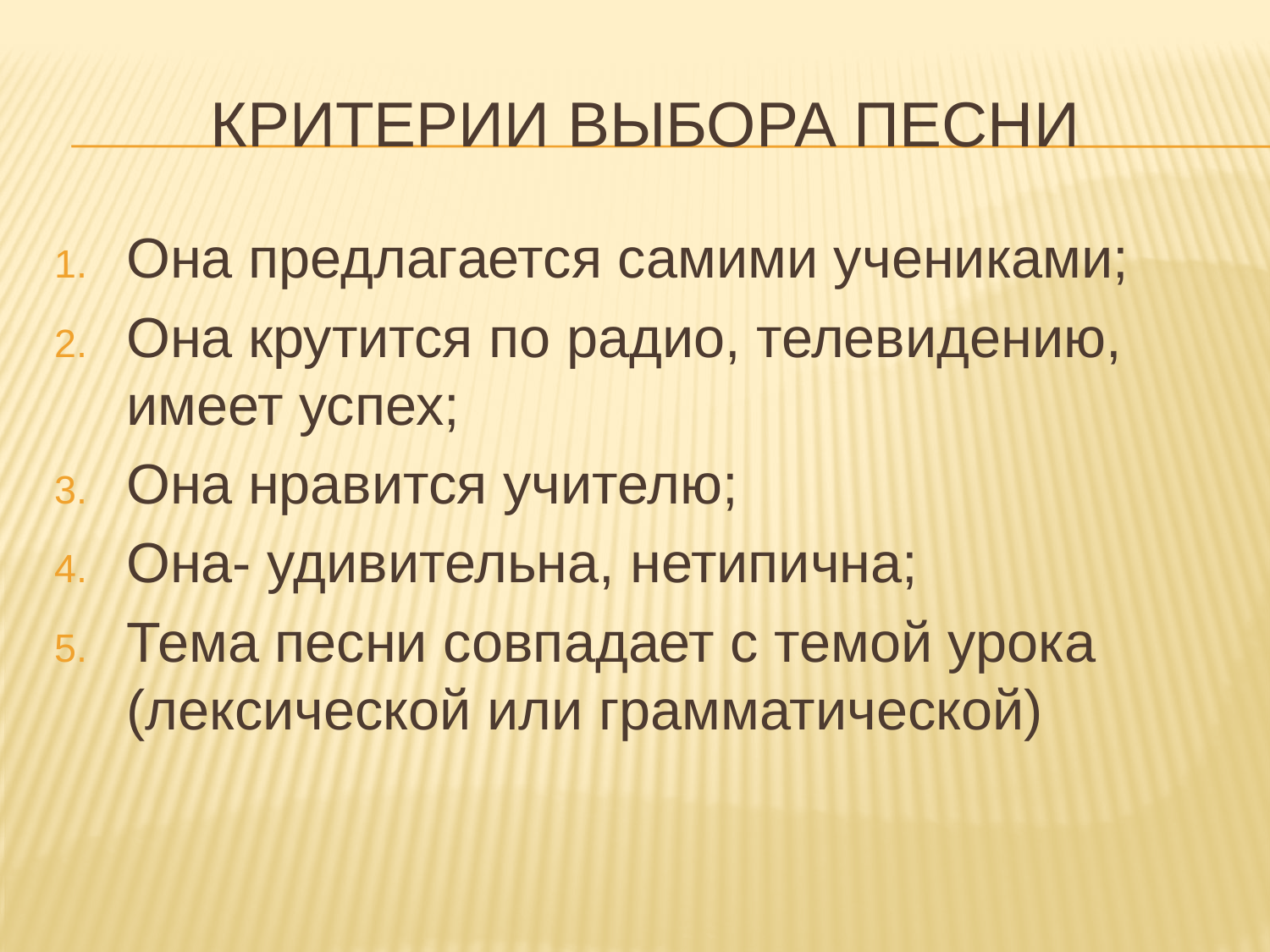

# Критерии выбора песни
Она предлагается самими учениками;
Она крутится по радио, телевидению, имеет успех;
Она нравится учителю;
Она- удивительна, нетипична;
Тема песни совпадает с темой урока (лексической или грамматической)